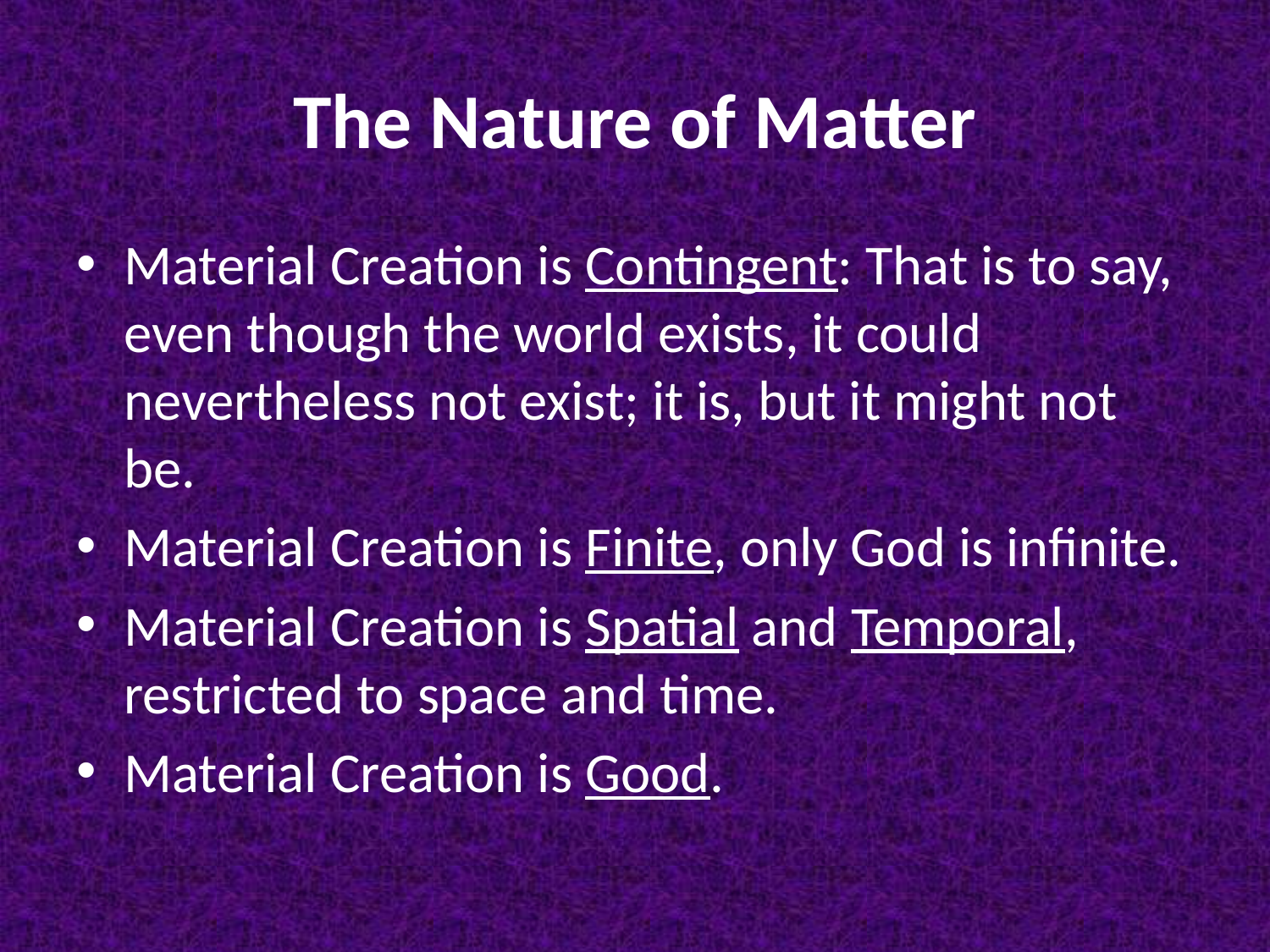

# The Nature of Matter
Material Creation is Contingent: That is to say, even though the world exists, it could nevertheless not exist; it is, but it might not be.
Material Creation is Finite, only God is infinite.
Material Creation is Spatial and Temporal, restricted to space and time.
Material Creation is Good.